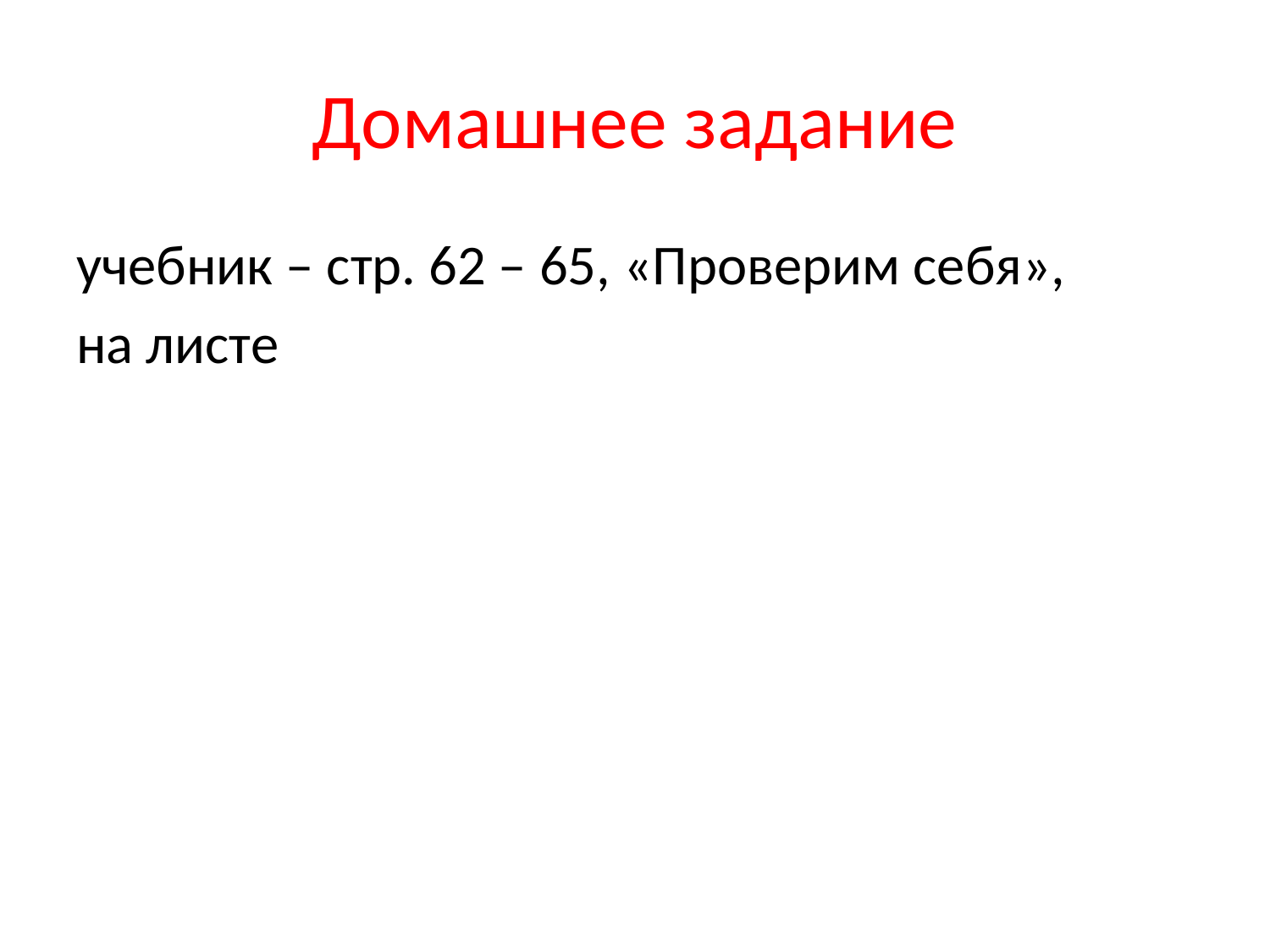

# Домашнее задание
учебник – стр. 62 – 65, «Проверим себя»,
на листе